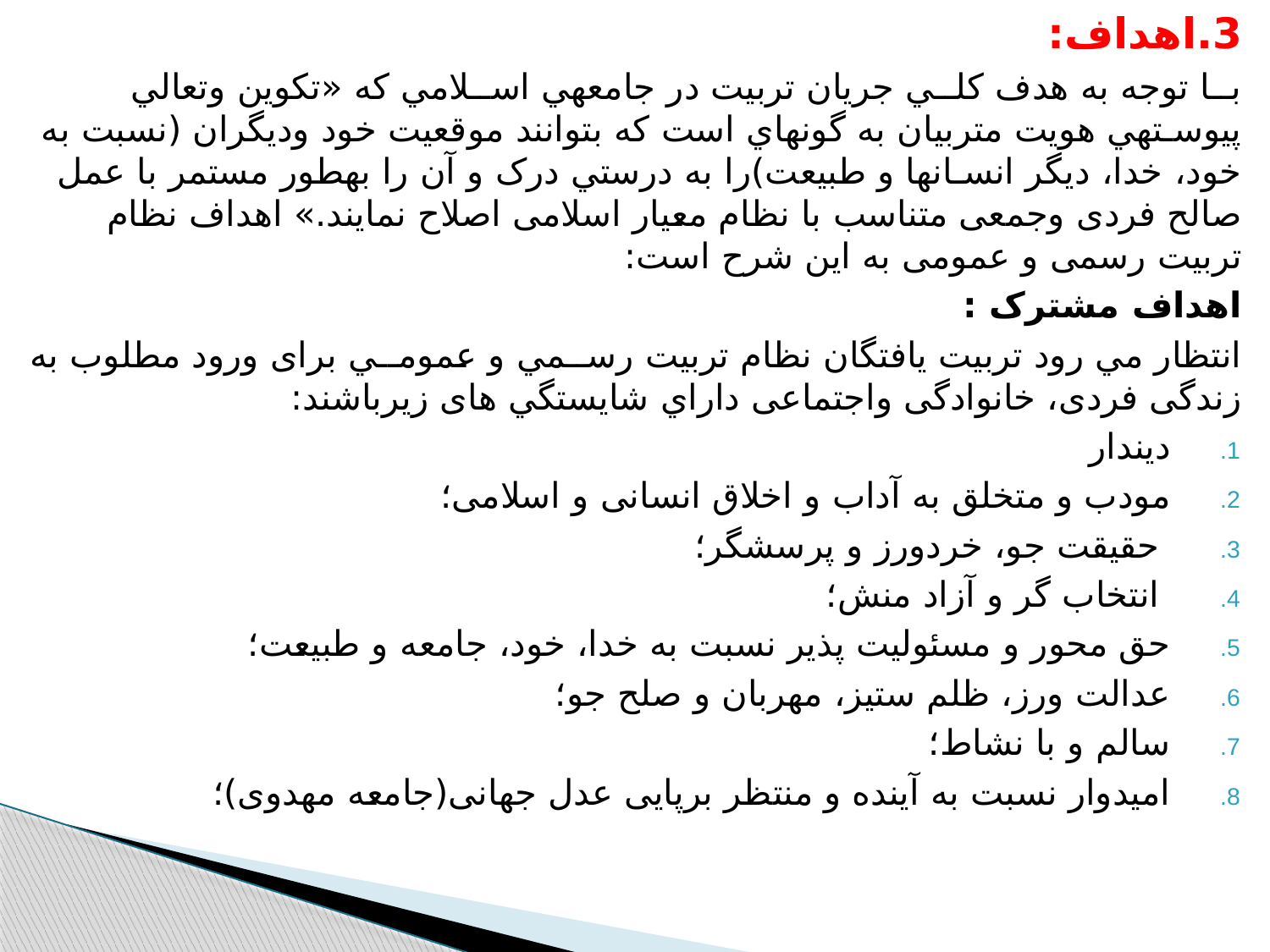

3.اهداف:
بــا توجه به هدف كلــي جريان تربيت در جامعهي اســلامي که «تکوين وتعالي پيوسـتهي هويت متربيان به گونهاي است که بتوانند موقعيت خود وديگران (نسبت به خود، خدا، ديگر انسـانها و طبيعت)را به درستي درک و آن را بهطور مستمر با عمل صالح فردی وجمعی متناسب با نظام معيار اسلامی اصلاح نمايند.» اهداف نظام تربيت رسمی و عمومی به اين شرح است:
اهداف مشترک :
انتظار مي رود تربيت يافتگان نظام تربيت رســمي و عمومــي برای ورود مطلوب به زندگی فردی، خانوادگی واجتماعی داراي شايستگي های زيرباشند:
ديندار
مودب و متخلق به آداب و اخلاق انسانی و اسلامی؛
 حقيقت جو، خردورز و پرسشگر؛
 انتخاب گر و آزاد منش؛
حق محور و مسئوليت پذير نسبت به خدا، خود، جامعه و طبيعت؛
عدالت ورز، ظلم ستيز، مهربان و صلح جو؛
سالم و با نشاط؛
اميدوار نسبت به آينده و منتظر برپايی عدل جهانی(جامعه مهدوی)؛